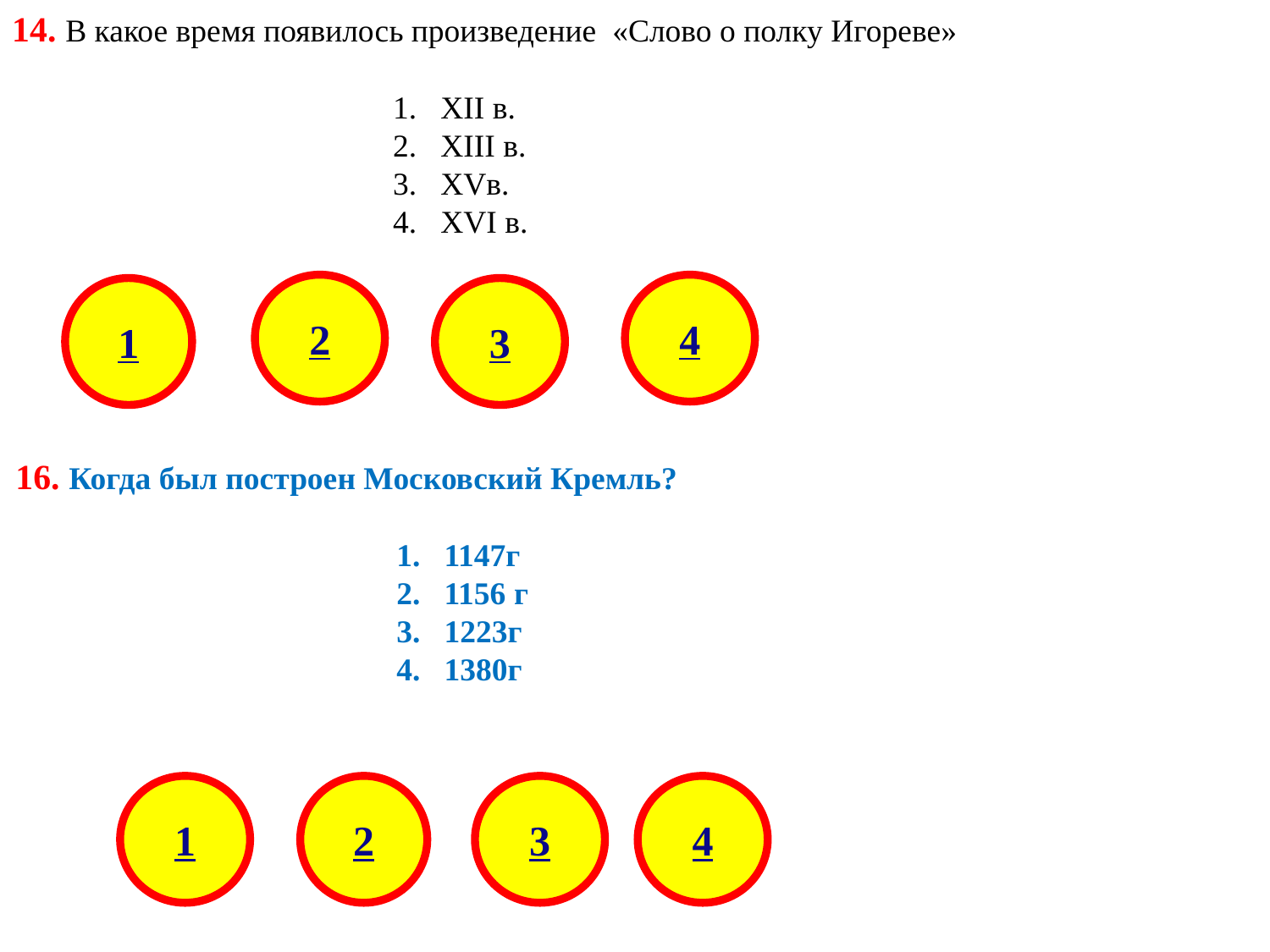

14. В какое время появилось произведение  «Слово о полку Игореве»

XII в.
XIII в.
XVв.
XVI в.
2
4
1
3
16. Когда был построен Московский Кремль?

1147г
1156 г
1223г
1380г

1
2
3
4